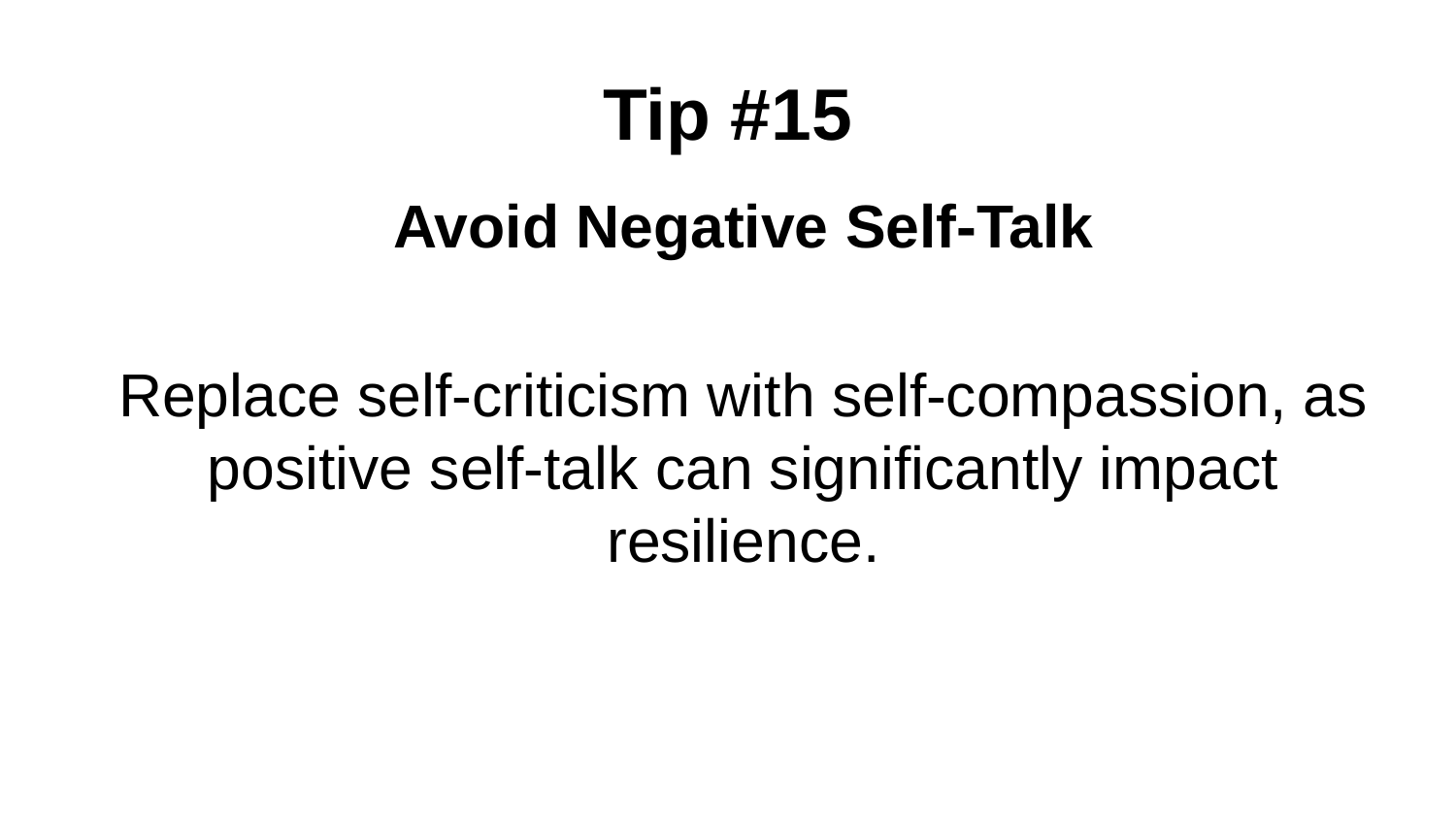

# Tip #15

Avoid Negative Self-Talk

Replace self-criticism with self-compassion, as positive self-talk can significantly impact resilience.